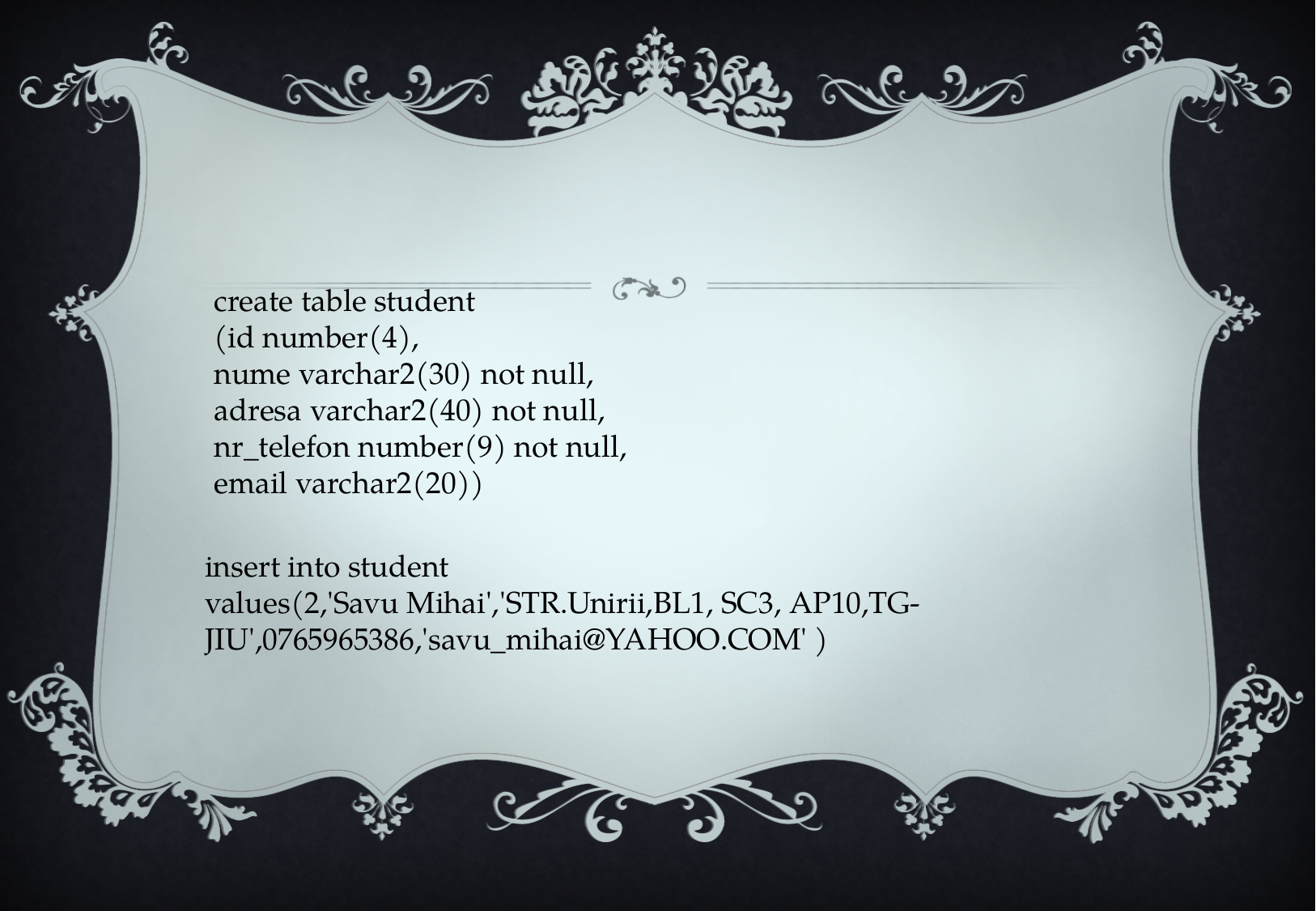

create table student
(id number(4),
nume varchar2(30) not null,
adresa varchar2(40) not null,
nr_telefon number(9) not null,
email varchar2(20))
insert into student
values(2,'Savu Mihai','STR.Unirii,BL1, SC3, AP10,TG-JIU',0765965386,'savu_mihai@YAHOO.COM' )